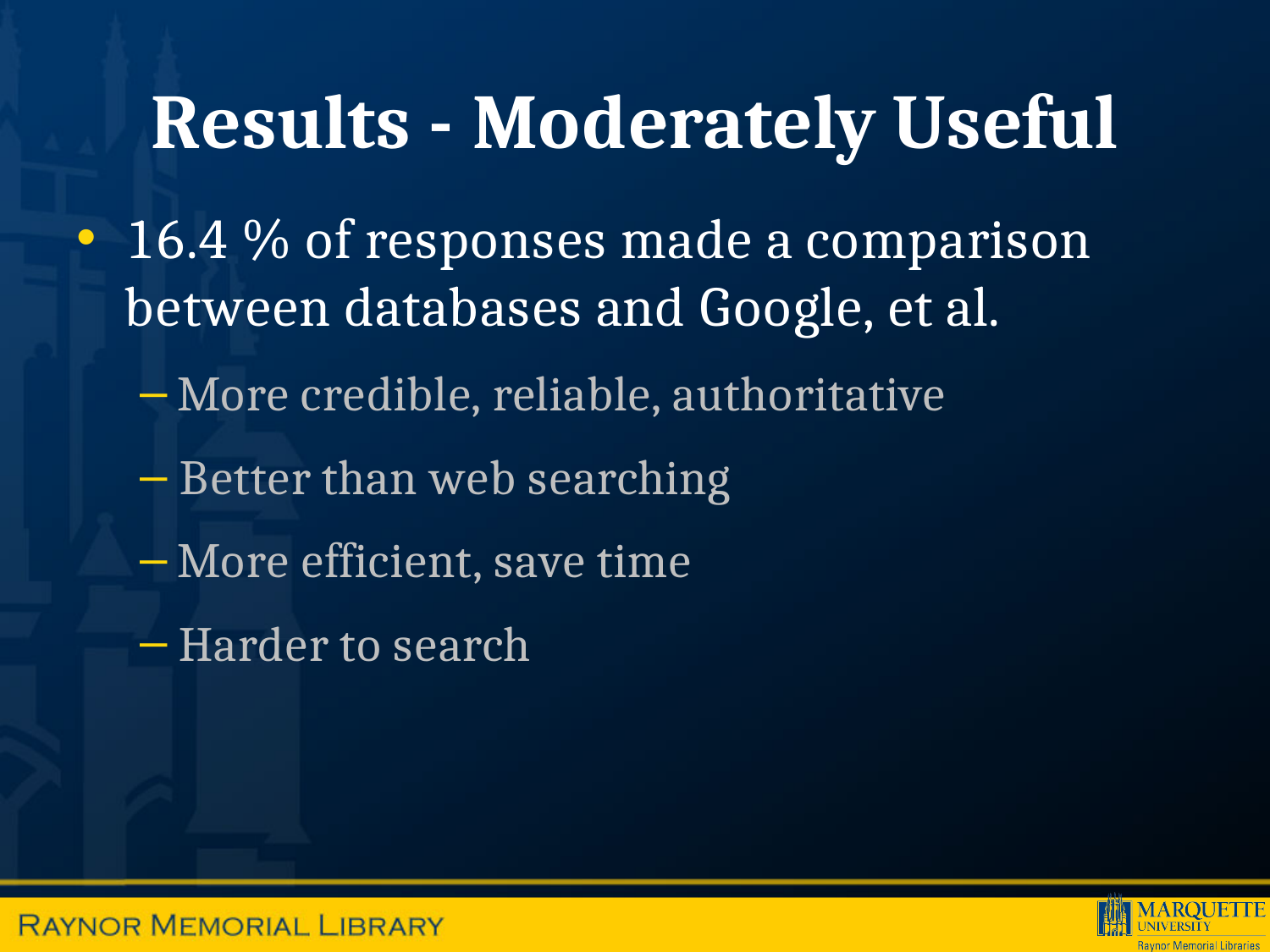

# Results - Moderately Useful
16.4 % of responses made a comparison between databases and Google, et al.
More credible, reliable, authoritative
Better than web searching
More efficient, save time
Harder to search